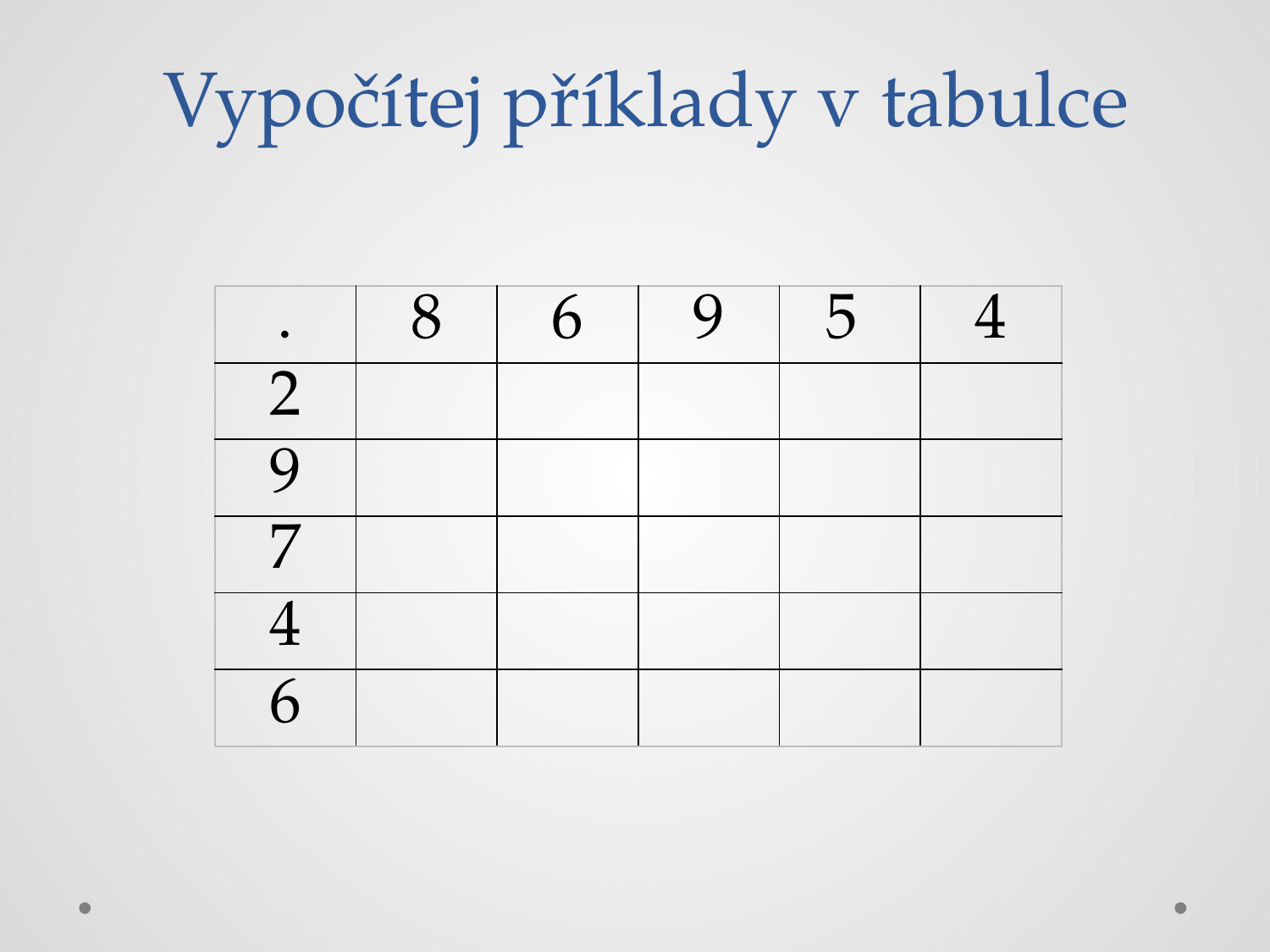

# Vypočítej příklady v tabulce
| . | 8 | 6 | 9 | 5 | 4 |
| --- | --- | --- | --- | --- | --- |
| 2 |  |  |  |  |  |
| 9 |  |  |  |  |  |
| 7 |  |  |  |  |  |
| 4 |  |  |  |  |  |
| 6 |  |  |  |  |  |